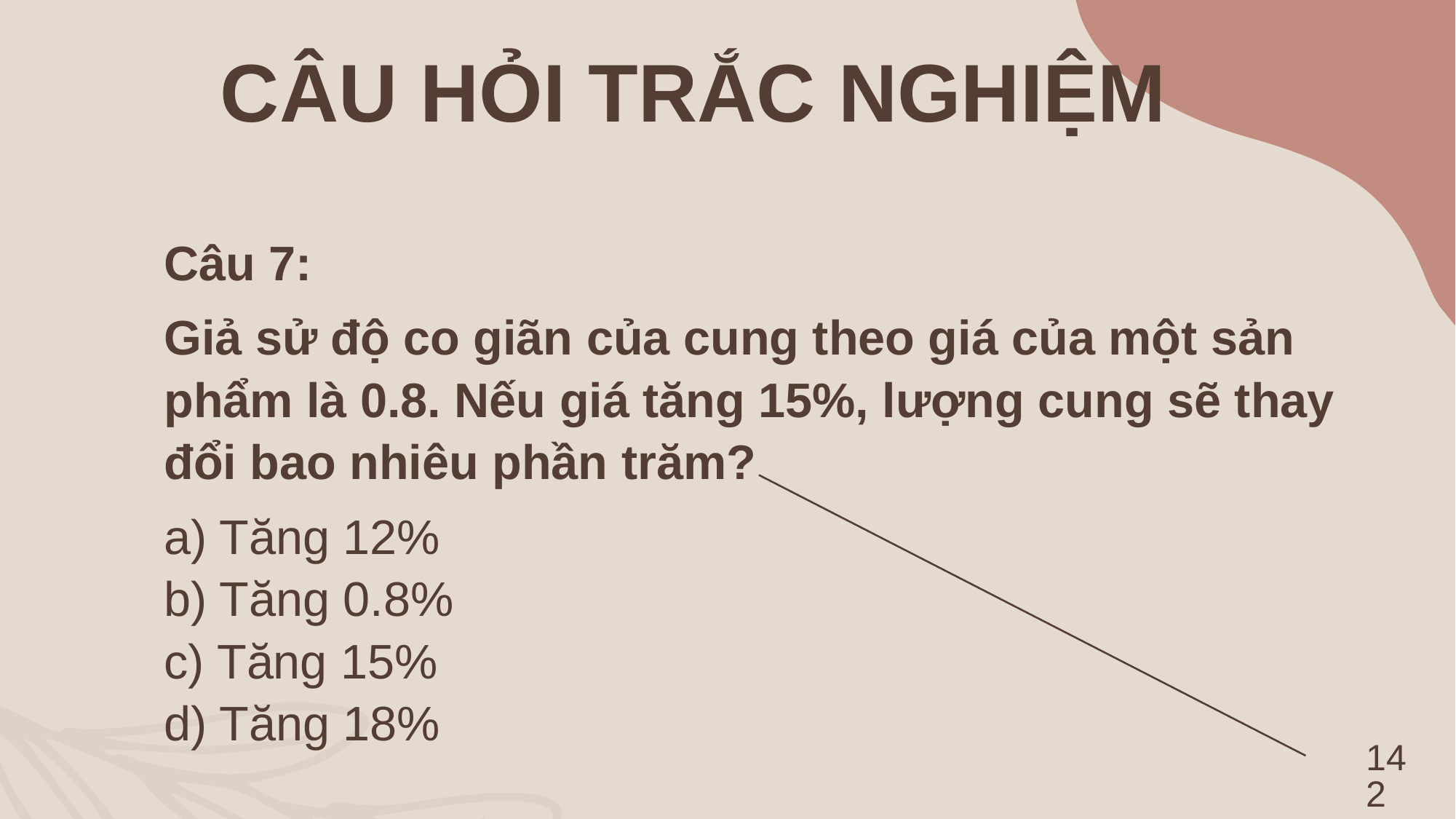

CÂU HỎI TRẮC NGHIỆM
Câu 7:
Giả sử độ co giãn của cung theo giá của một sản phẩm là 0.8. Nếu giá tăng 15%, lượng cung sẽ thay đổi bao nhiêu phần trăm?
a) Tăng 12%
b) Tăng 0.8%
c) Tăng 15%
d) Tăng 18%
142